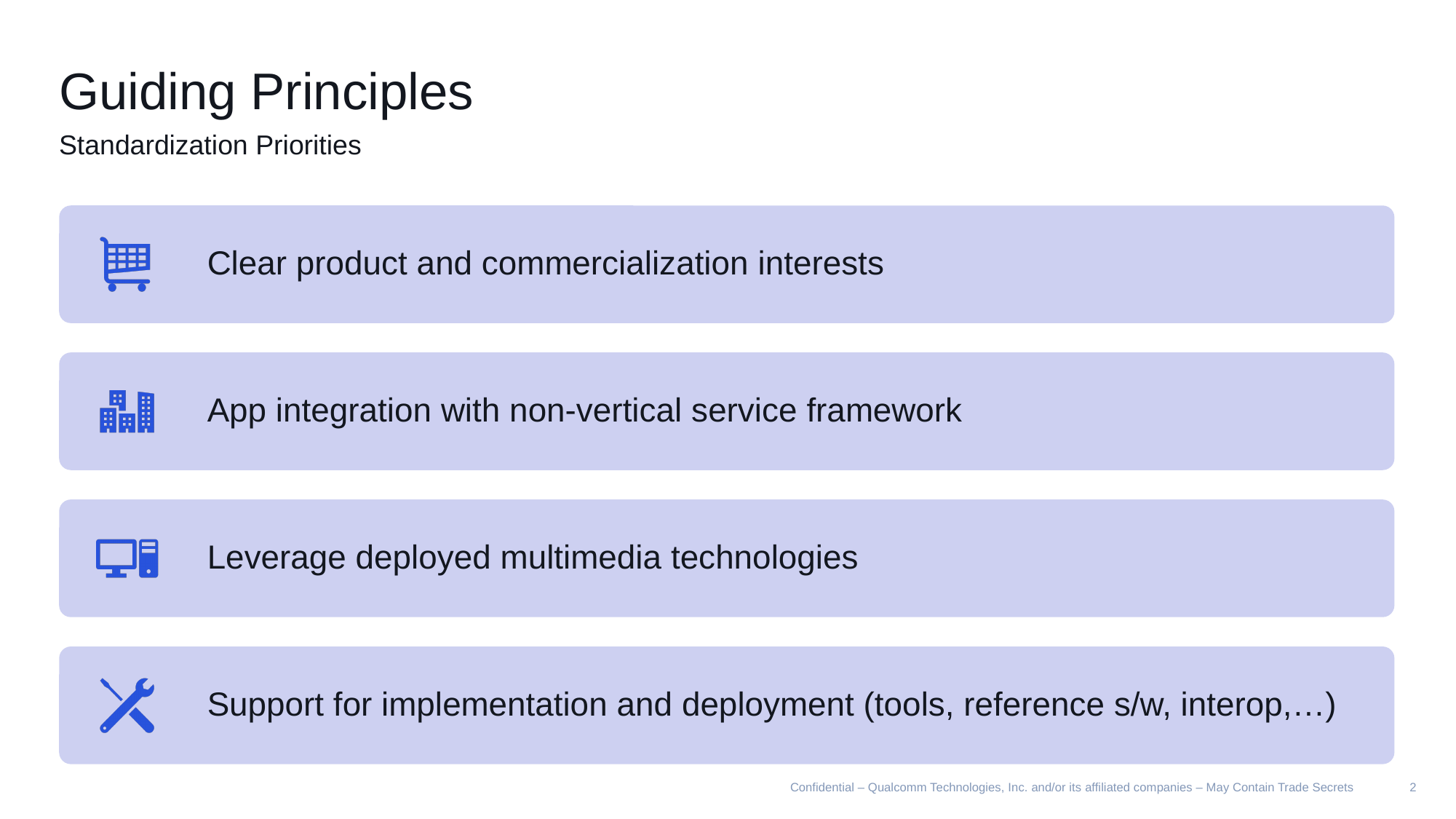

# Guiding Principles
Standardization Priorities
Clear product and commercialization interests
App integration with non-vertical service framework
Leverage deployed multimedia technologies
Support for implementation and deployment (tools, reference s/w, interop,…)